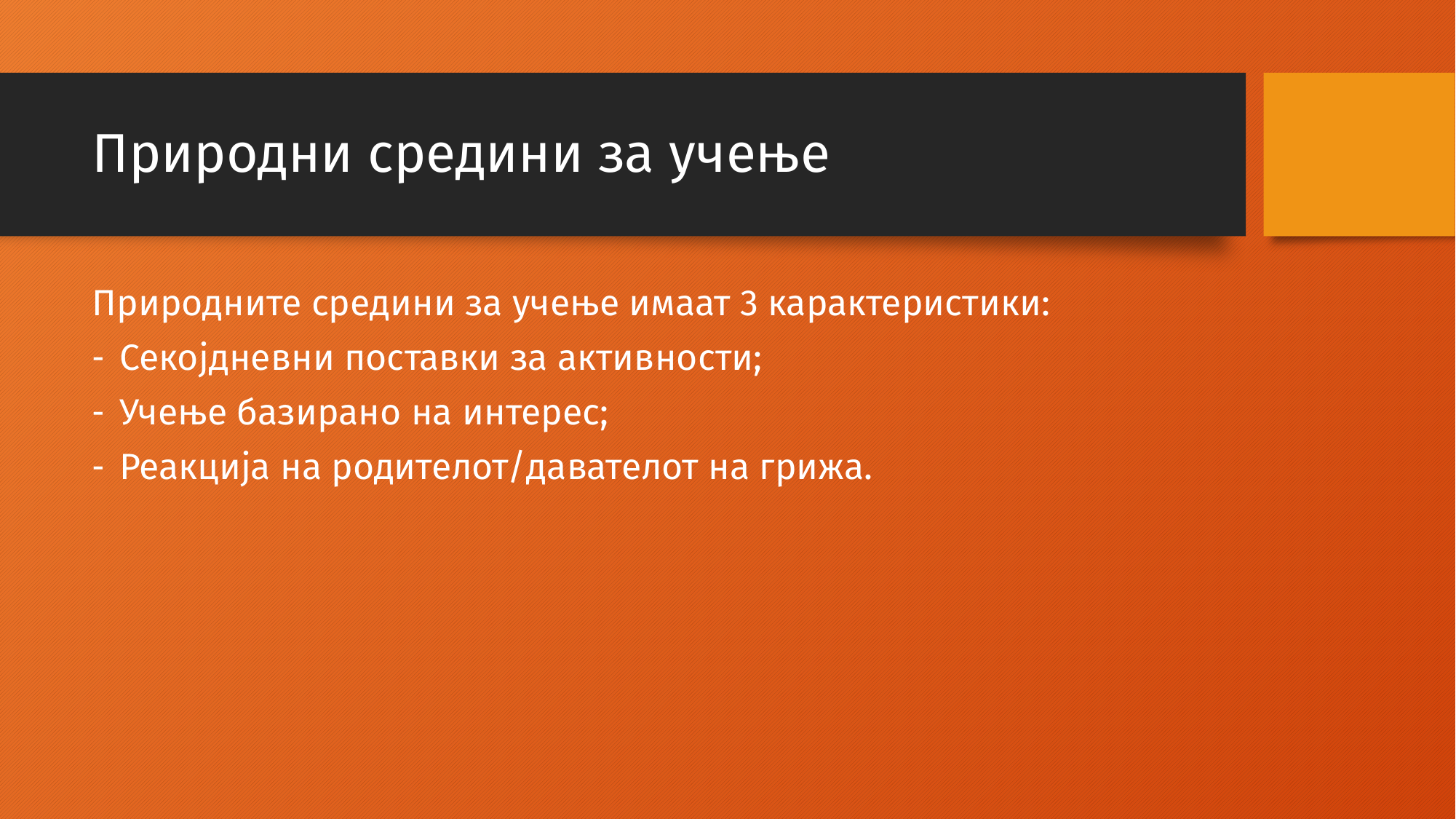

# Природни средини за учење
Природните средини за учење имаат 3 карактеристики:
Секојдневни поставки за активности;
Учење базирано на интерес;
Реакција на родителот/давателот на грижа.